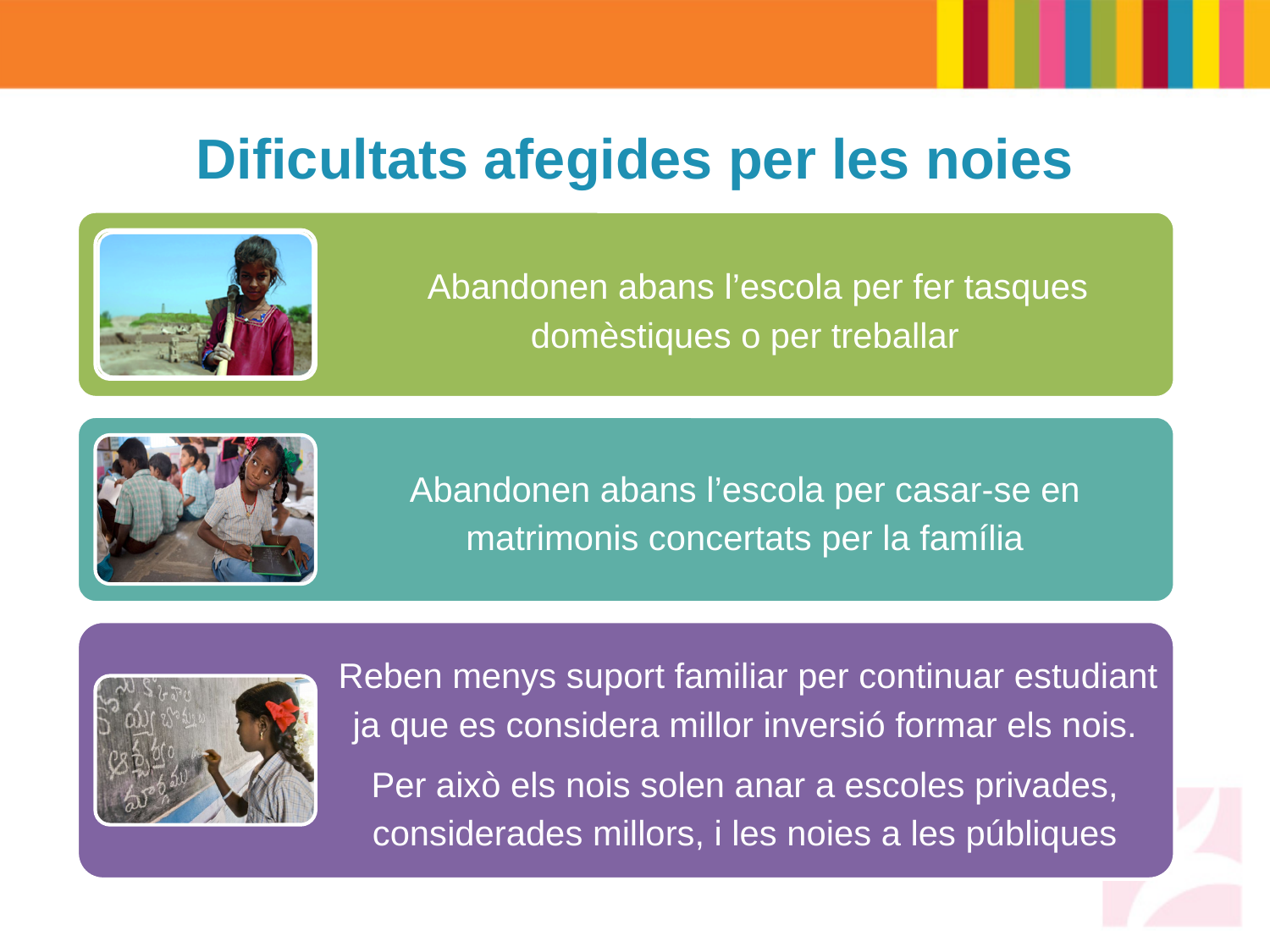

# Dificultats afegides per les noies
   Abandonen abans l’escola per fer tasques domèstiques o per treballar
Abandonen abans l’escola per casar-se en matrimonis concertats per la família
 Reben menys suport familiar per continuar estudiant ja que es considera millor inversió formar els nois.
Per això els nois solen anar a escoles privades, considerades millors, i les noies a les públiques